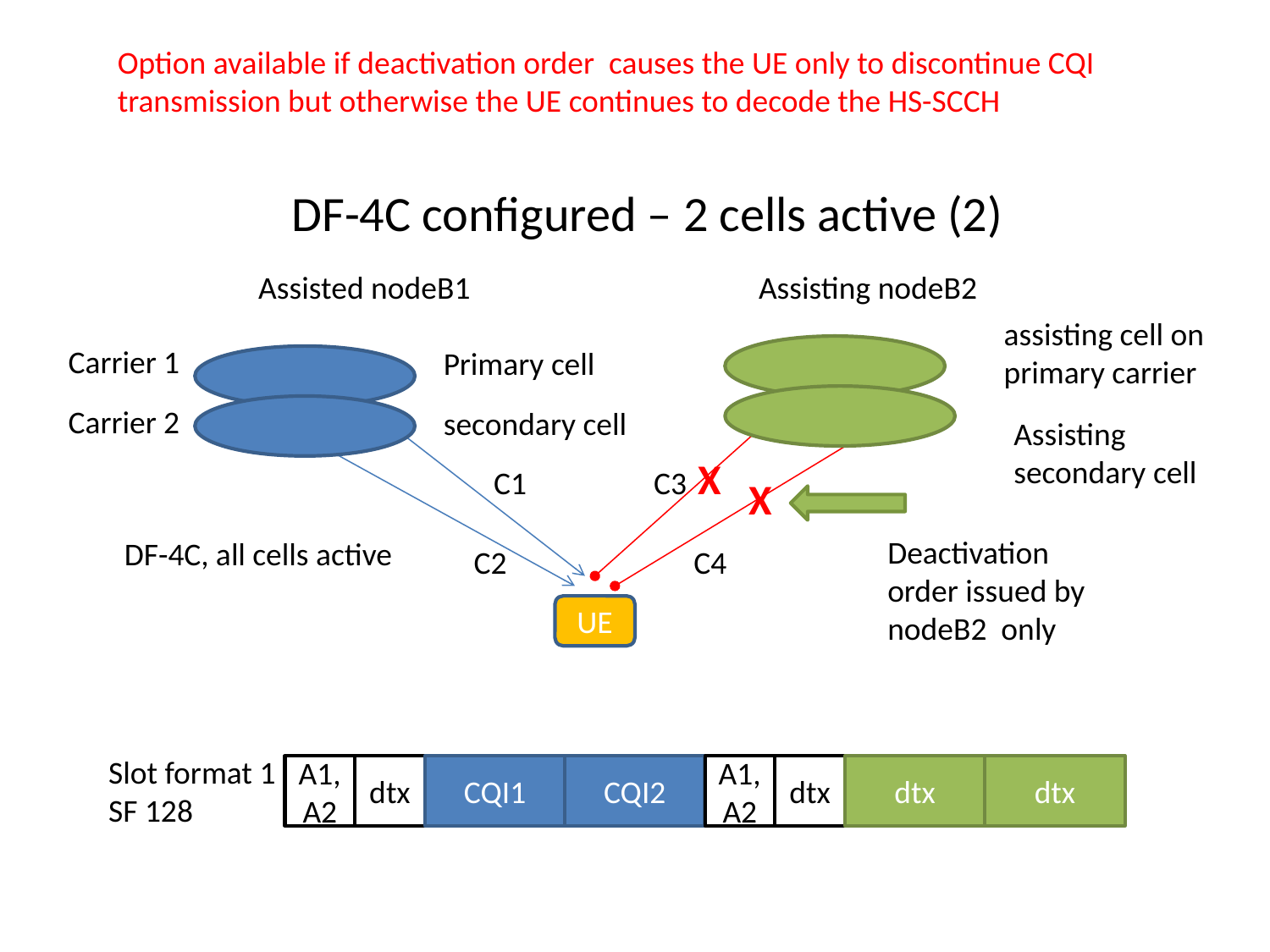

Option available if deactivation order  causes the UE only to discontinue CQI transmission but otherwise the UE continues to decode the HS-SCCH
DF-4C configured – 2 cells active (2)
Assisted nodeB1
Assisting nodeB2
assisting cell on
primary carrier
Carrier 1

Primary cell

Carrier 2

secondary cell
Assisting
secondary cell

X
C1
C3
X
Deactivation order issued by nodeB2  only
DF-4C, all cells active
C2
C4
UE
Slot format 1
SF 128

A1,A2
dtx
CQI1
CQI2
A1,A2
dtx
dtx
dtx